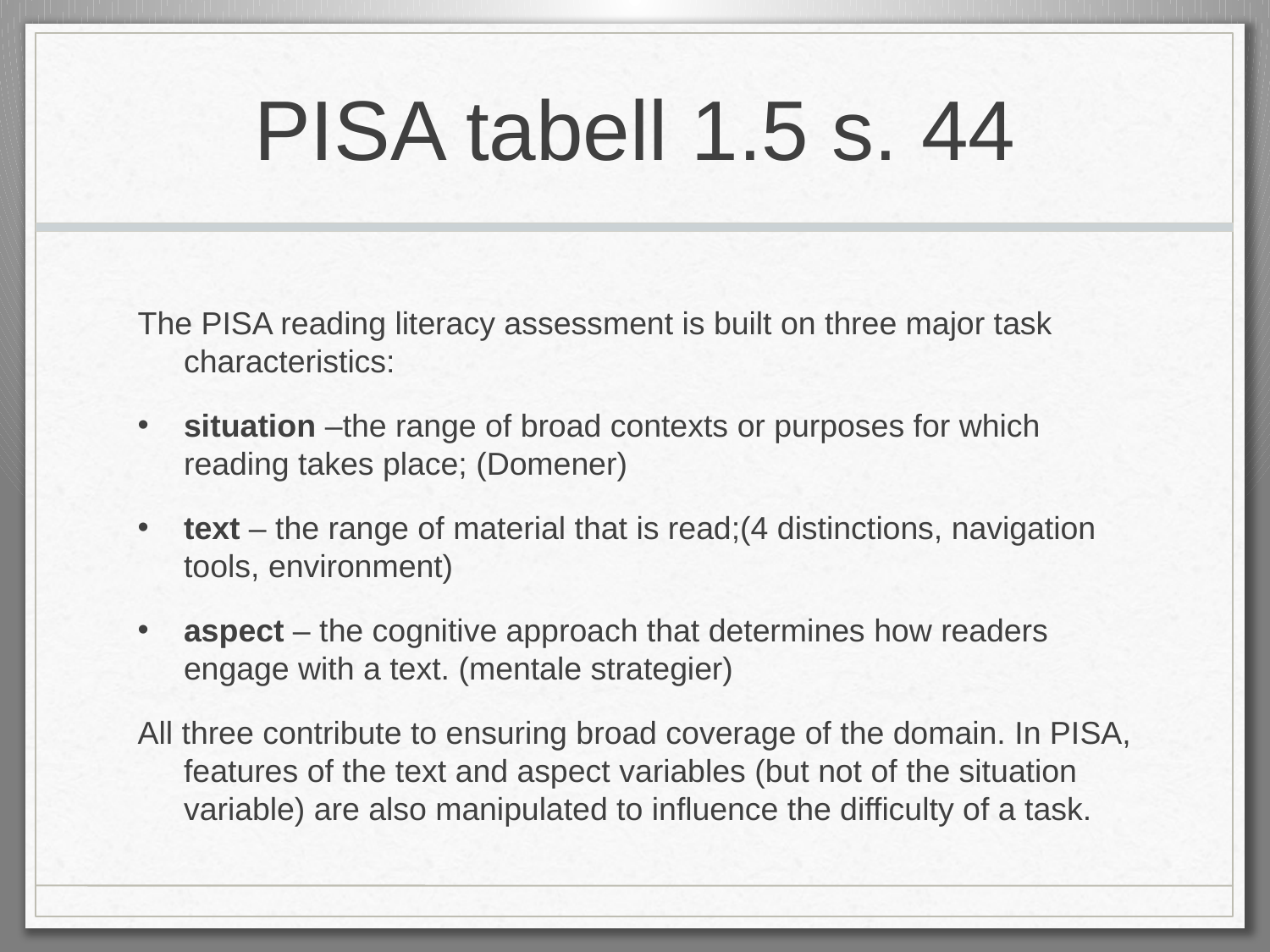

# PISA tabell 1.5 s. 44
The PISA reading literacy assessment is built on three major task characteristics:
situation –the range of broad contexts or purposes for which reading takes place; (Domener)
text – the range of material that is read;(4 distinctions, navigation tools, environment)
aspect – the cognitive approach that determines how readers engage with a text. (mentale strategier)
All three contribute to ensuring broad coverage of the domain. In PISA, features of the text and aspect variables (but not of the situation variable) are also manipulated to influence the difficulty of a task.